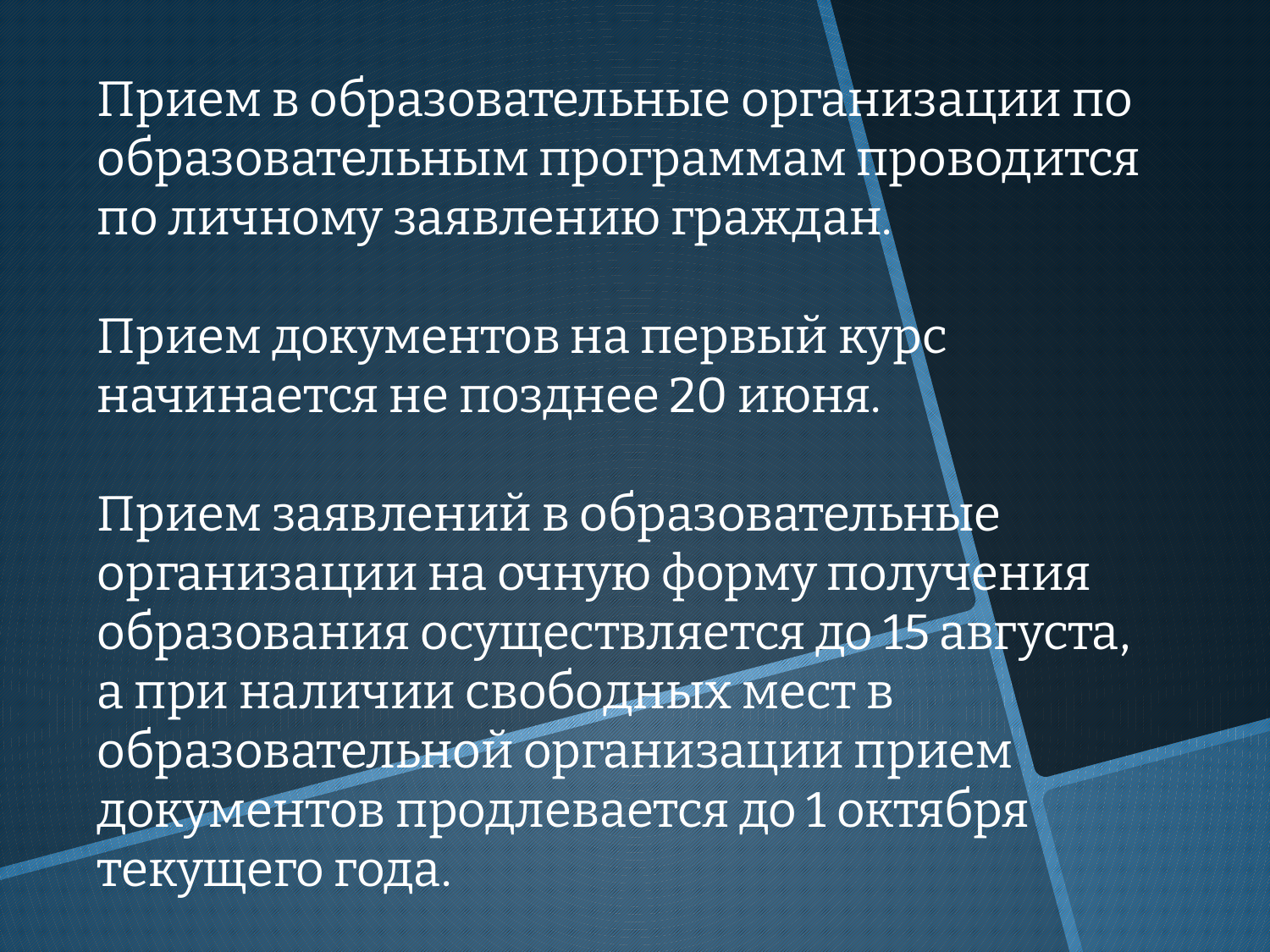

Прием в образовательные организации по образовательным программам проводится по личному заявлению граждан.

Прием документов на первый курс начинается не позднее 20 июня.

Прием заявлений в образовательные организации на очную форму получения образования осуществляется до 15 августа, а при наличии свободных мест в образовательной организации прием документов продлевается до 1 октября текущего года.